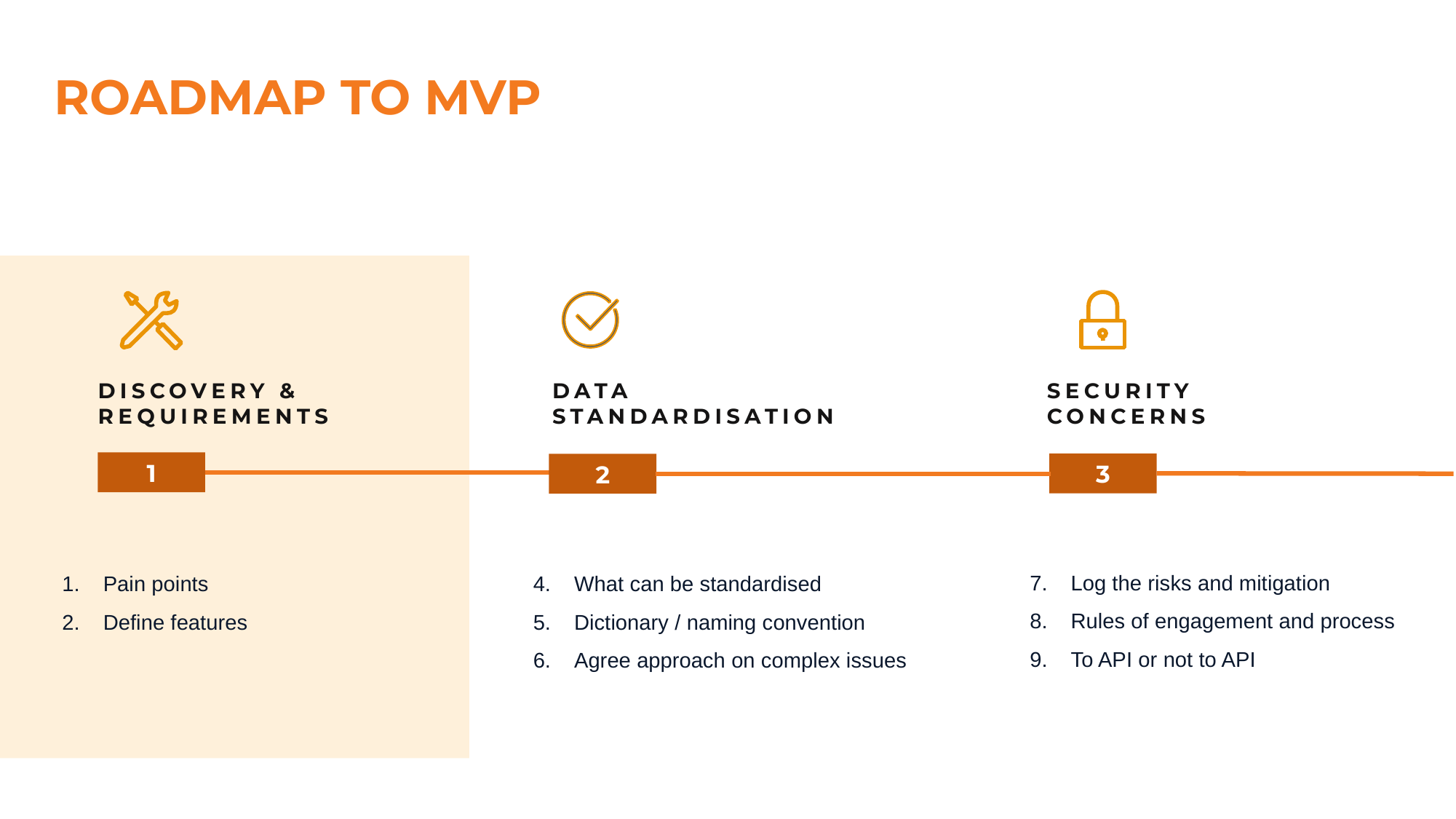

ROADMAP TO MVP

DISCOVERY & REQUIREMENTS
DATA STANDARDISATION
SECURITY CONCERNS
1
3
2
Log the risks and mitigation
Rules of engagement and process
To API or not to API

Pain points
Define features
What can be standardised
Dictionary / naming convention
Agree approach on complex issues